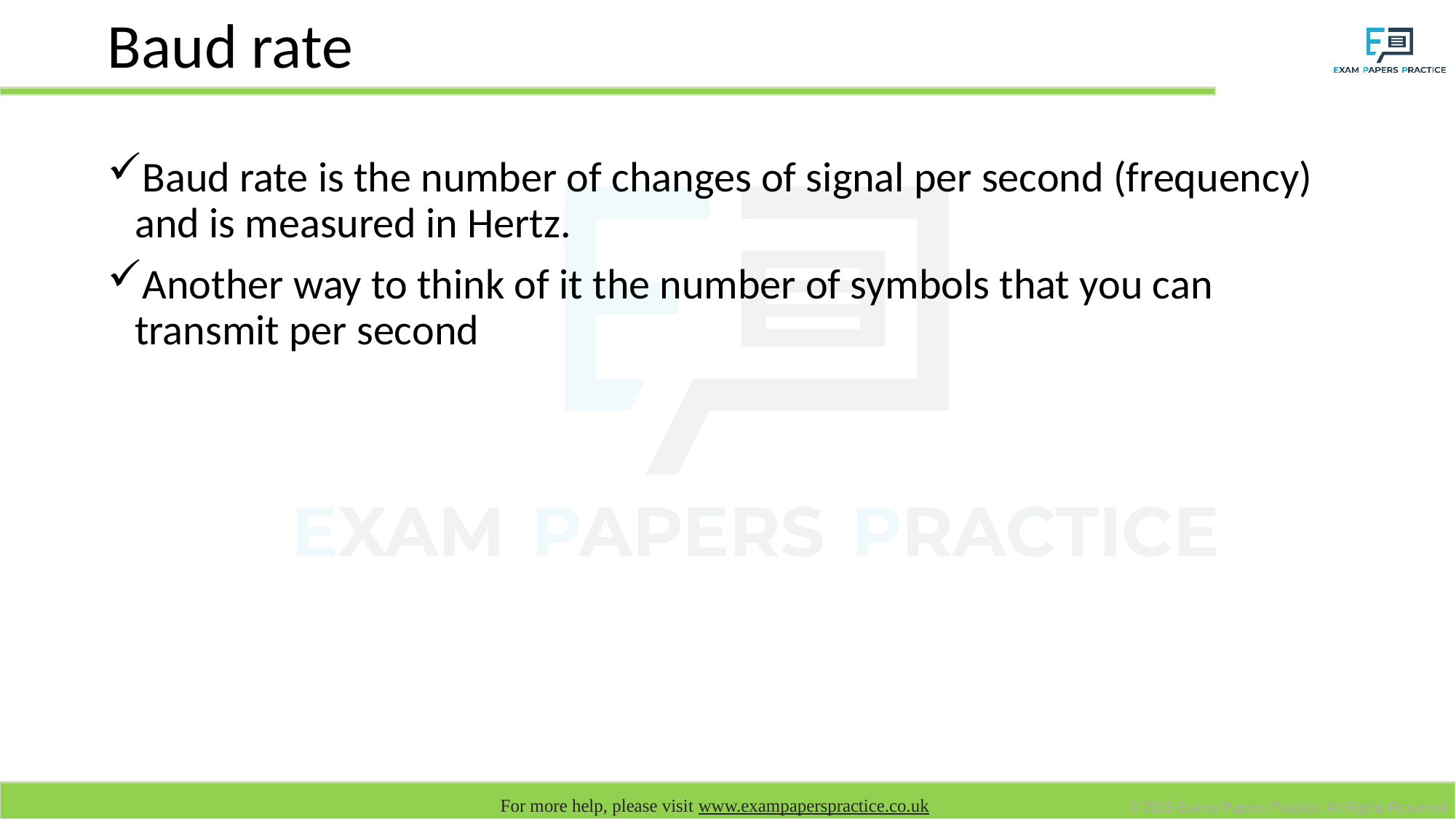

# Baud rate
Baud rate is the number of changes of signal per second (frequency) and is measured in Hertz.
Another way to think of it the number of symbols that you can transmit per second